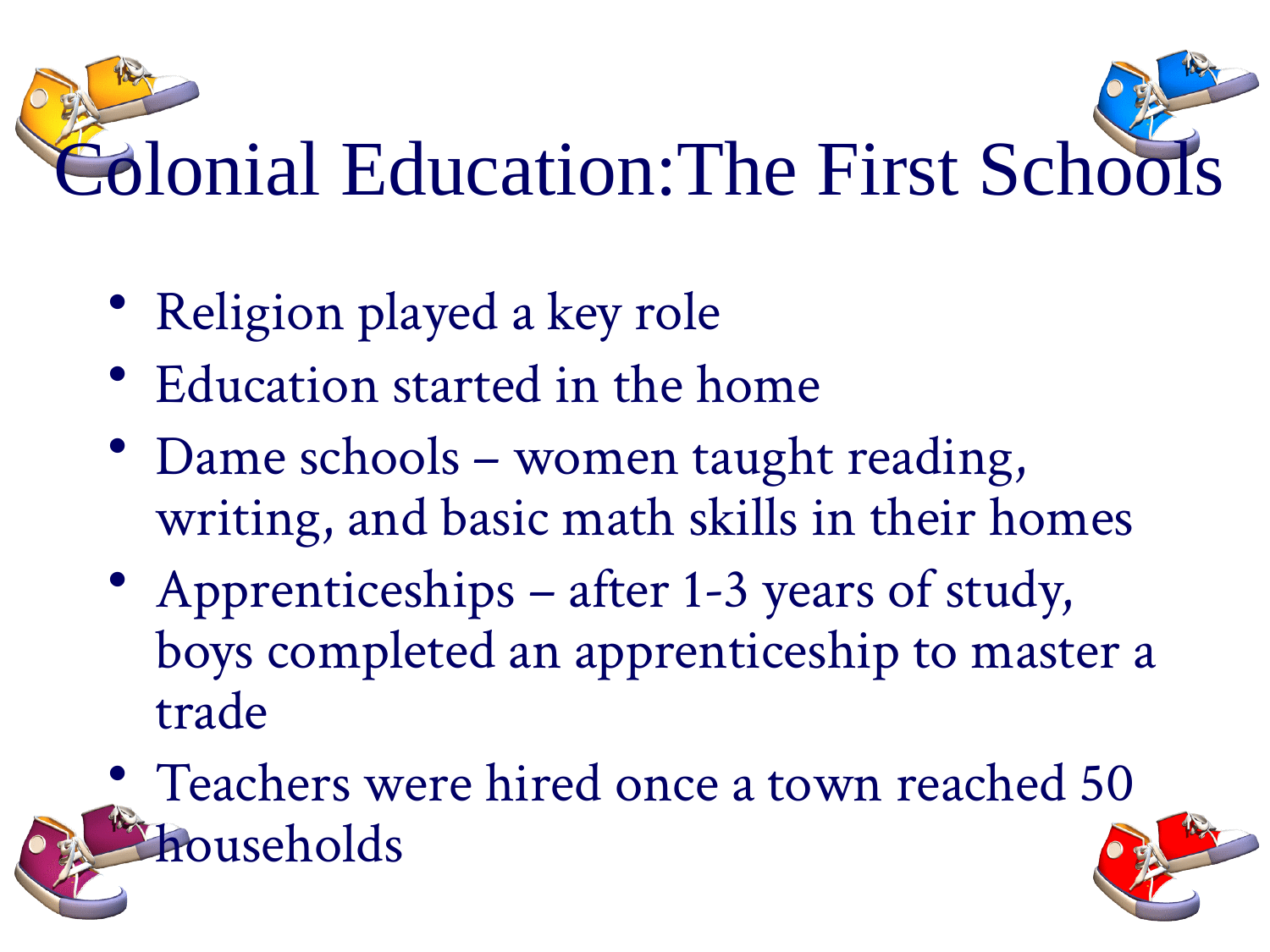

# Colonial Education:The First Schools
Religion played a key role
Education started in the home
Dame schools – women taught reading, writing, and basic math skills in their homes
Apprenticeships – after 1-3 years of study, boys completed an apprenticeship to master a trade
Teachers were hired once a town reached 50 households